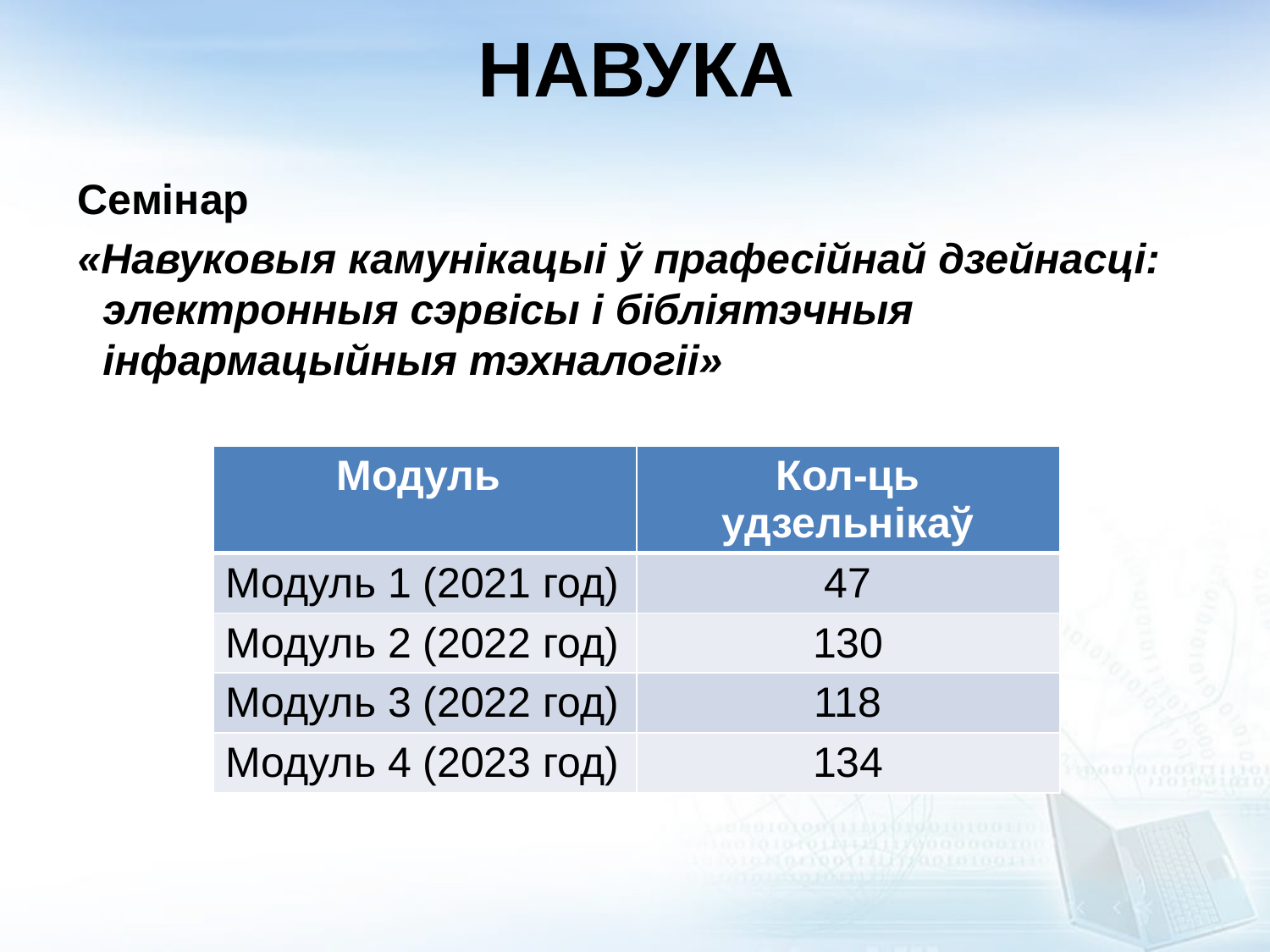

НАВУКА
Семінар
«Навуковыя камунікацыі ў прафесійнай дзейнасці: электронныя сэрвісы і бібліятэчныя інфармацыйныя тэхналогіі»

| Модуль | Кол-ць удзельнікаў |
| --- | --- |
| Модуль 1 (2021 год) | 47 |
| Модуль 2 (2022 год) | 130 |
| Модуль 3 (2022 год) | 118 |
| Модуль 4 (2023 год) | 134 |